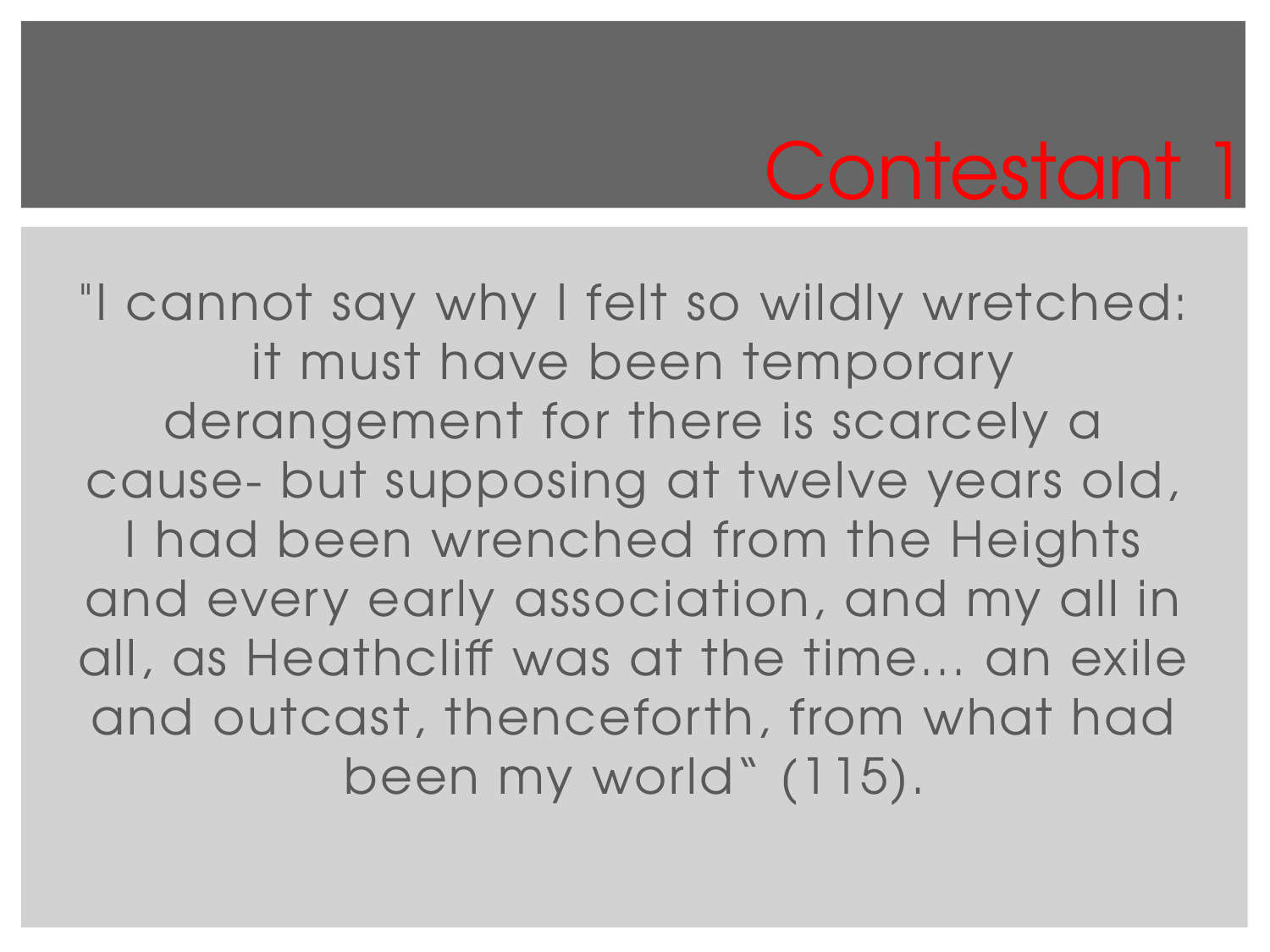

Contestant 1
"I cannot say why I felt so wildly wretched: it must have been temporary derangement for there is scarcely a cause- but supposing at twelve years old, I had been wrenched from the Heights and every early association, and my all in all, as Heathcliff was at the time... an exile and outcast, thenceforth, from what had been my world“ (115).